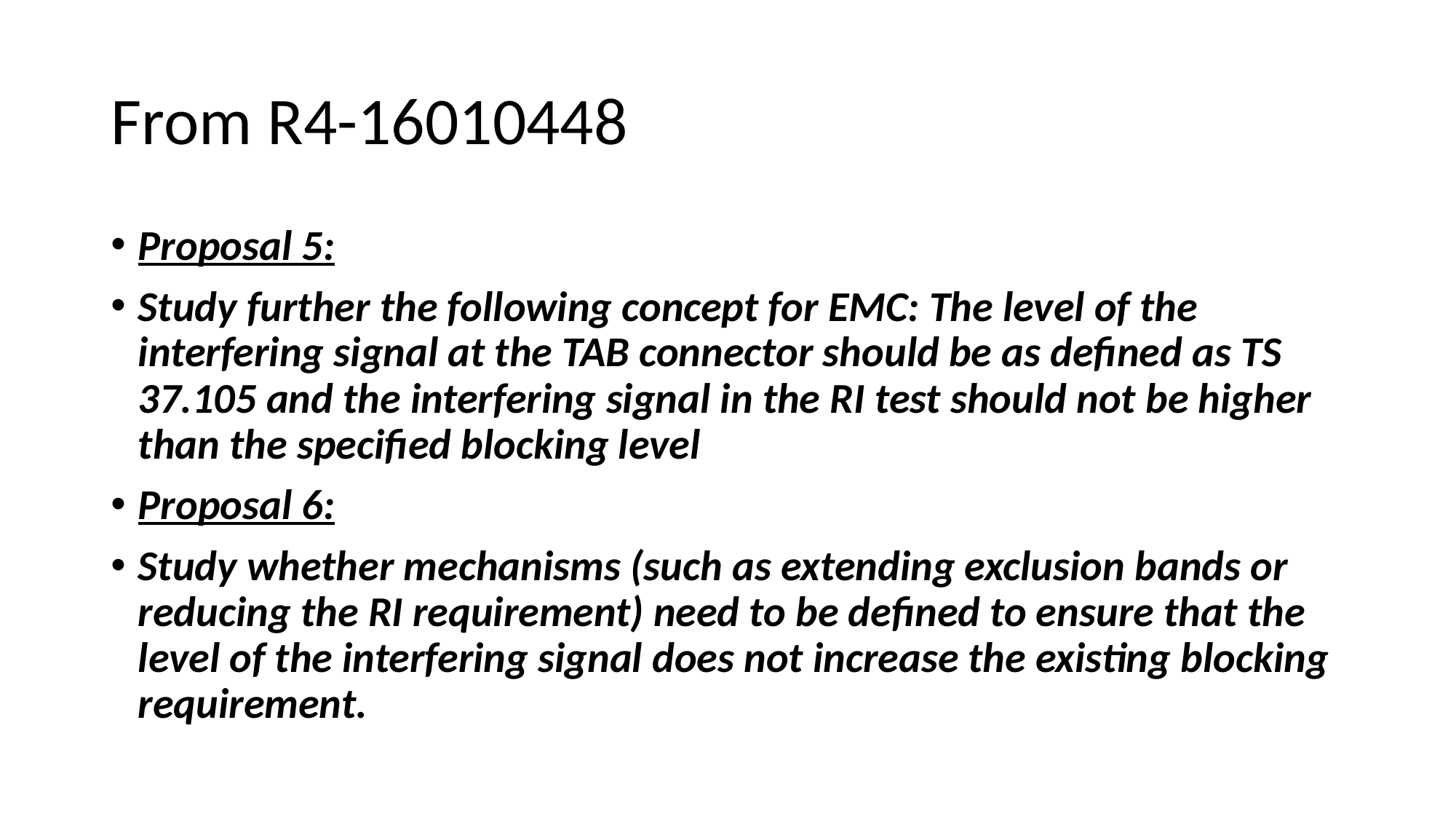

# From R4-16010448
Proposal 5:
Study further the following concept for EMC: The level of the interfering signal at the TAB connector should be as defined as TS 37.105 and the interfering signal in the RI test should not be higher than the specified blocking level
Proposal 6:
Study whether mechanisms (such as extending exclusion bands or reducing the RI requirement) need to be defined to ensure that the level of the interfering signal does not increase the existing blocking requirement.